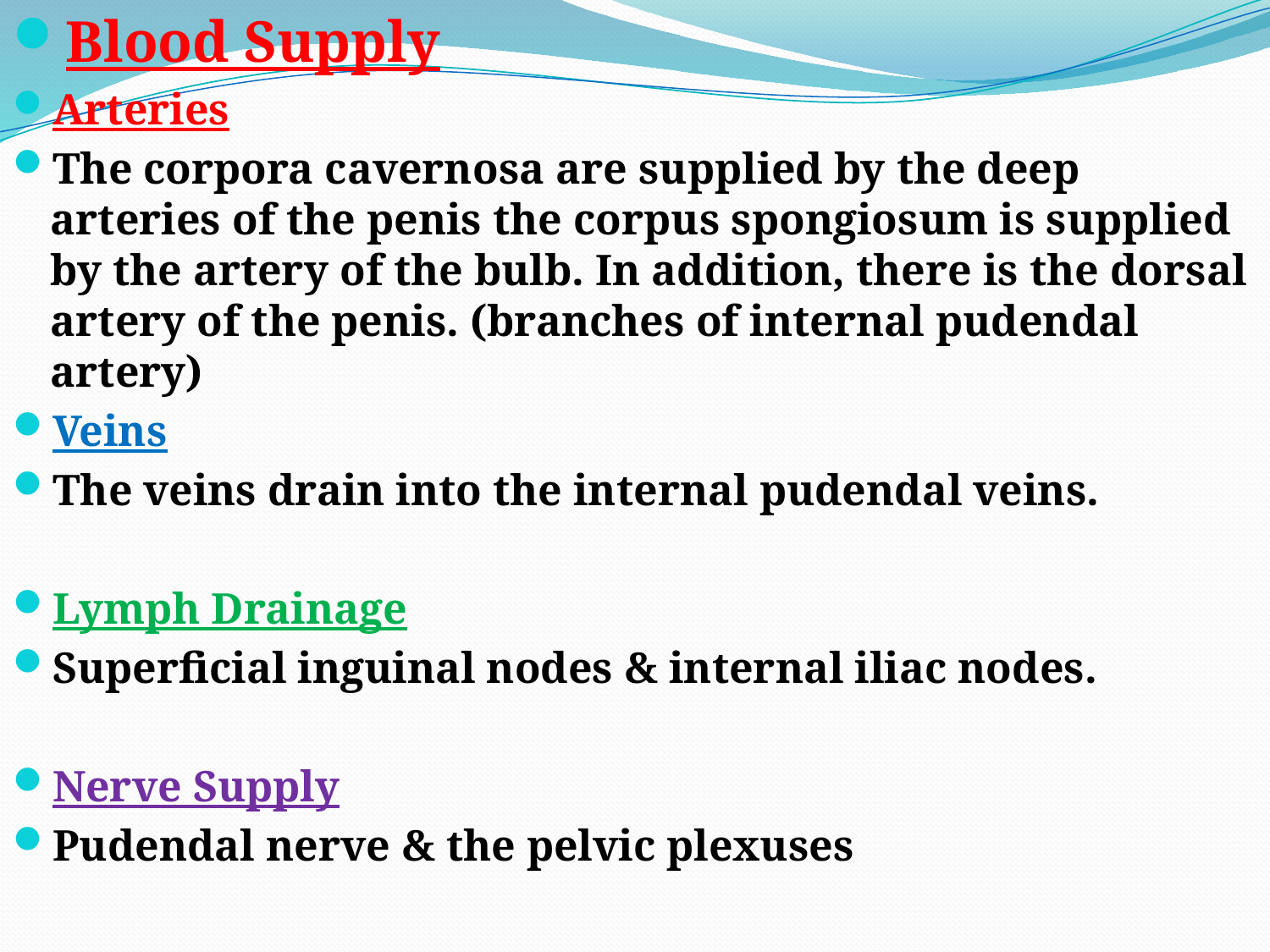

Blood Supply
Arteries
The corpora cavernosa are supplied by the deep arteries of the penis the corpus spongiosum is supplied by the artery of the bulb. In addition, there is the dorsal artery of the penis. (branches of internal pudendal artery)
Veins
The veins drain into the internal pudendal veins.

Lymph Drainage
Superficial inguinal nodes & internal iliac nodes.

Nerve Supply
Pudendal nerve & the pelvic plexuses